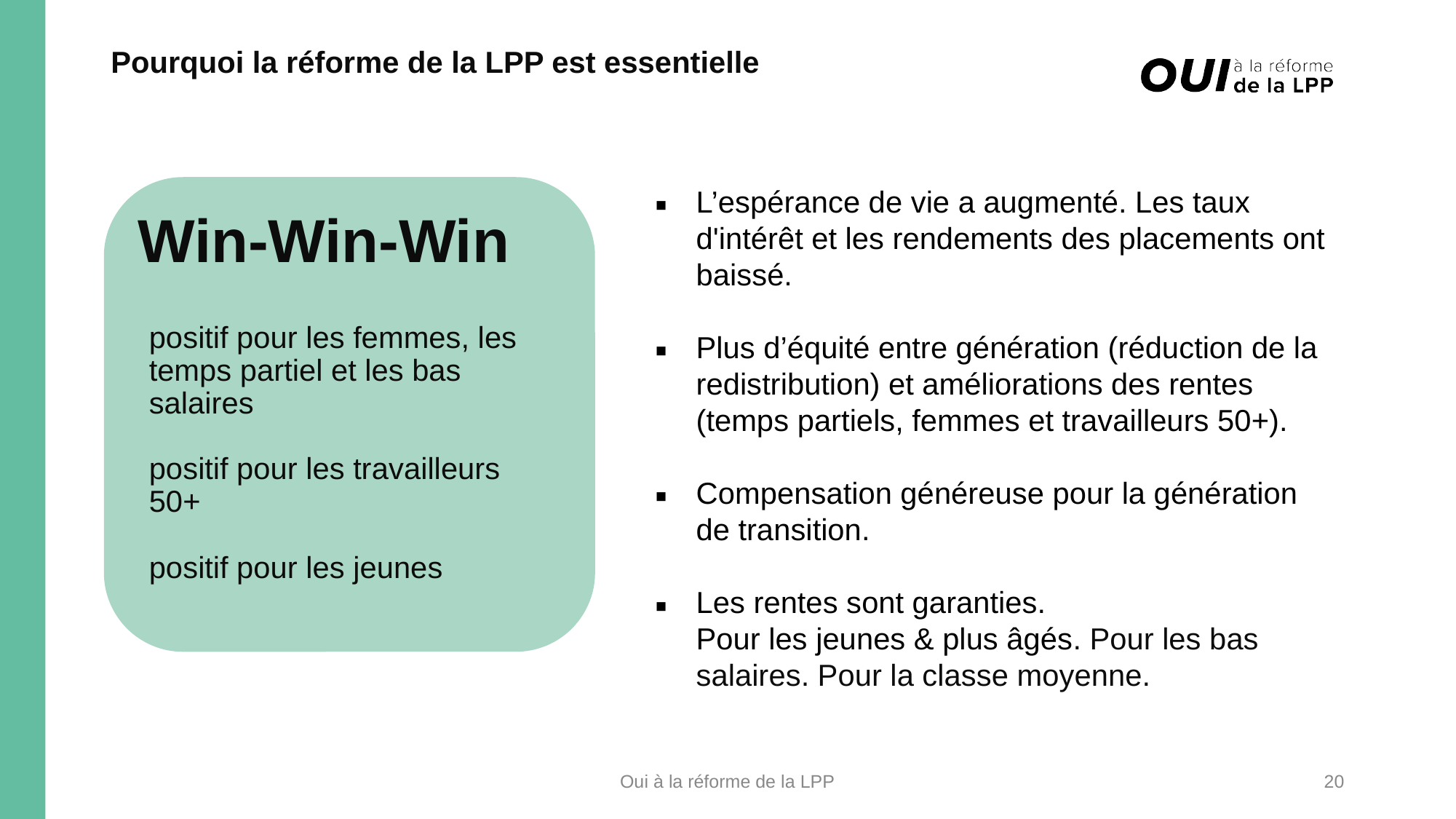

Pourquoi la réforme de la LPP est essentielle

L’espérance de vie a augmenté. Les taux d'intérêt et les rendements des placements ont baissé.
Plus d’équité entre génération (réduction de la redistribution) et améliorations des rentes (temps partiels, femmes et travailleurs 50+).

Compensation généreuse pour la génération de transition.

Les rentes sont garanties.
Pour les jeunes & plus âgés. Pour les bas salaires. Pour la classe moyenne.
Win-Win-Win
positif pour les femmes, les temps partiel et les bas salaires
positif pour les travailleurs 50+
positif pour les jeunes
Oui à la réforme de la LPP
20